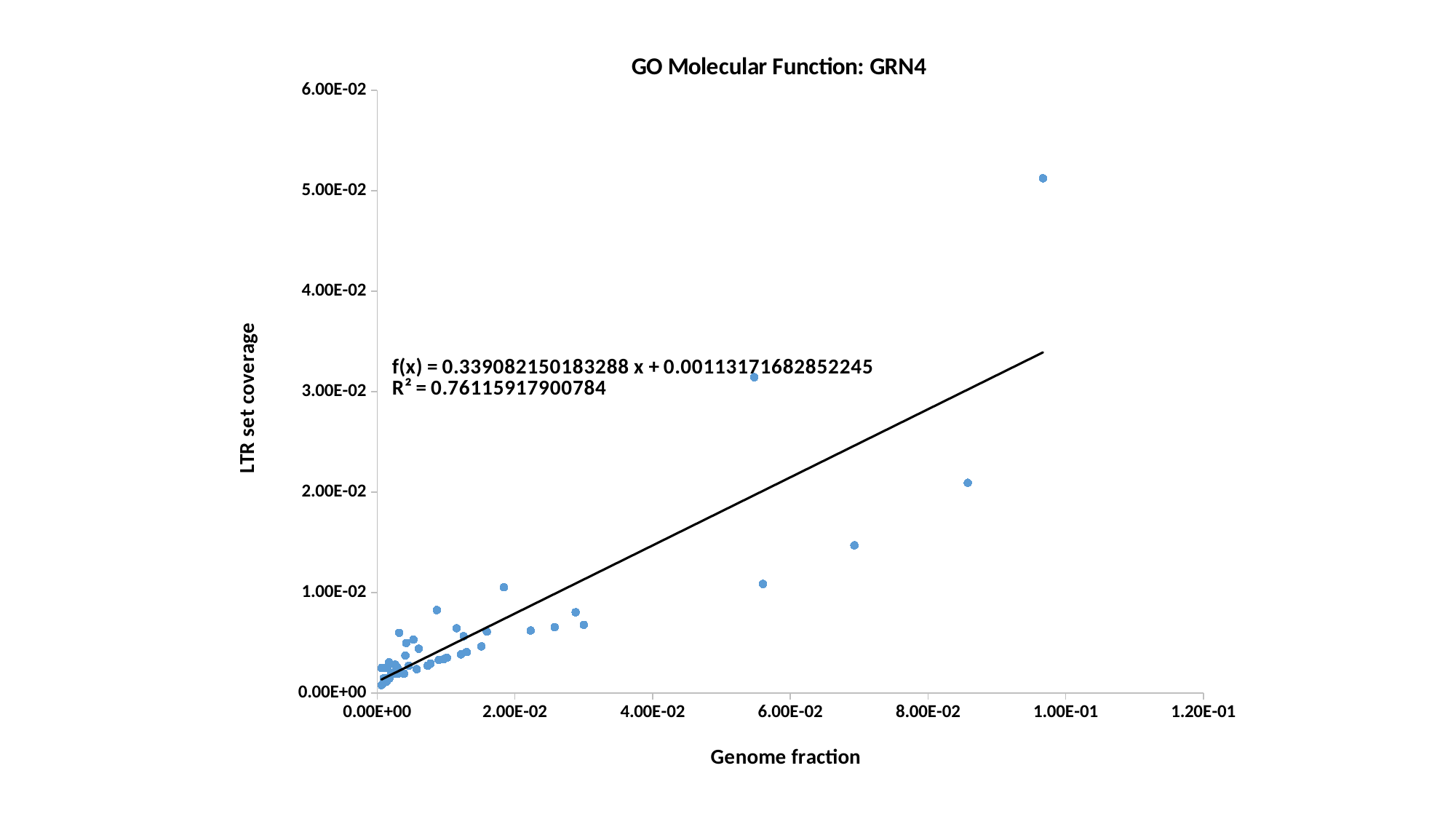

### Chart: GO Molecular Function: GRN4

| Category | LTR fraction |
|---|---|